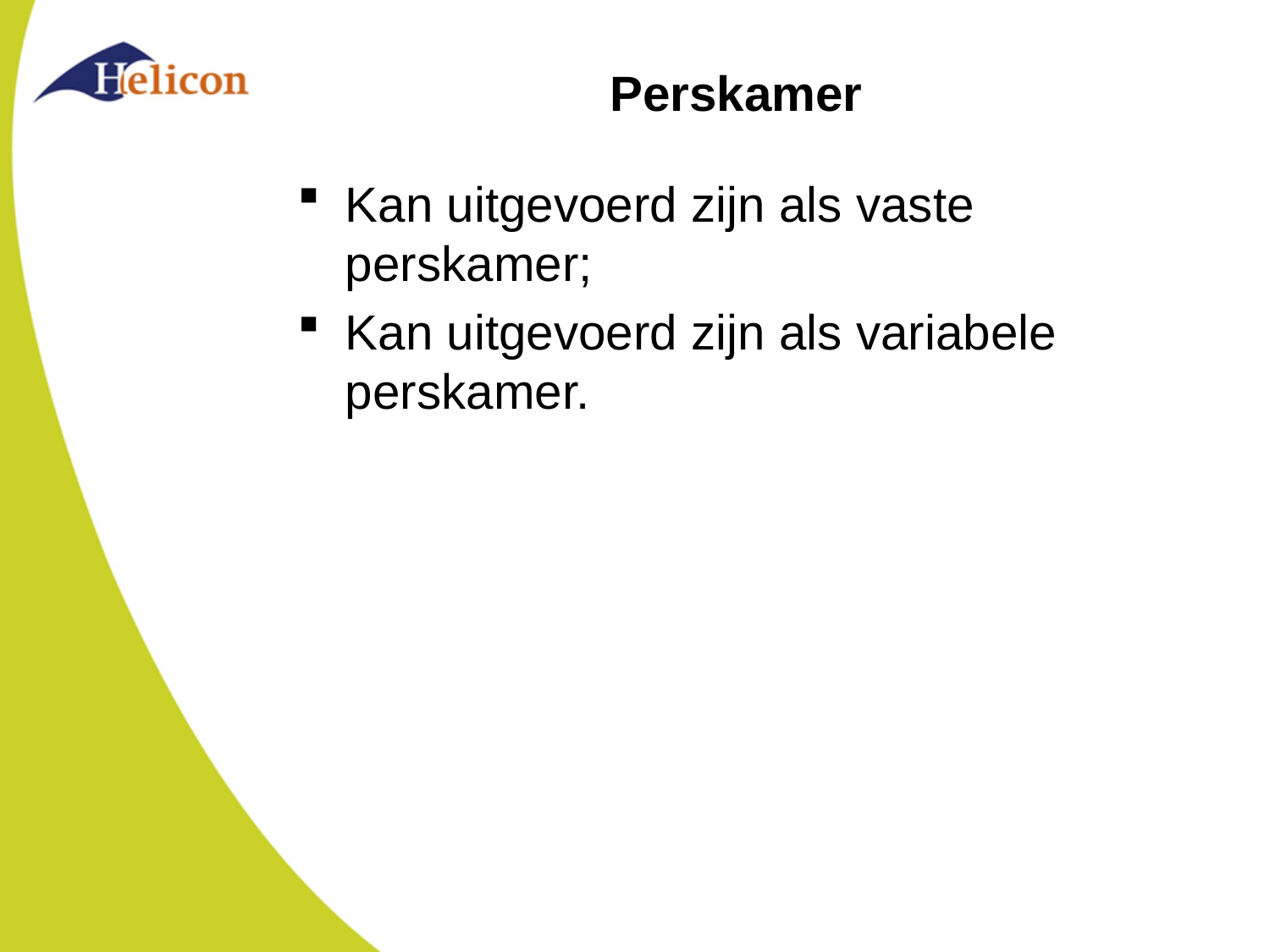

# Perskamer
Kan uitgevoerd zijn als vaste perskamer;
Kan uitgevoerd zijn als variabele perskamer.